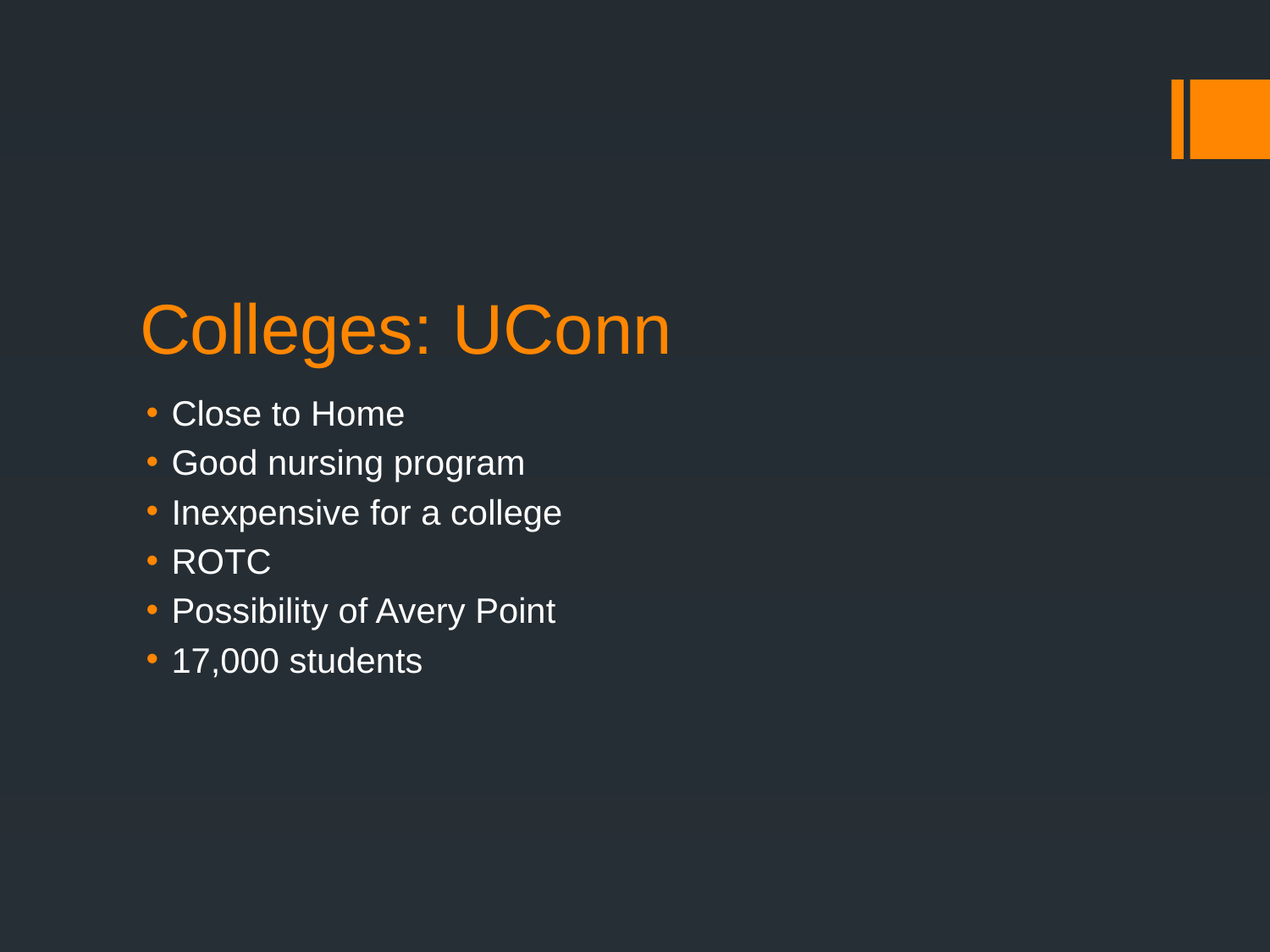

# Colleges: UConn
Close to Home
Good nursing program
Inexpensive for a college
ROTC
Possibility of Avery Point
17,000 students